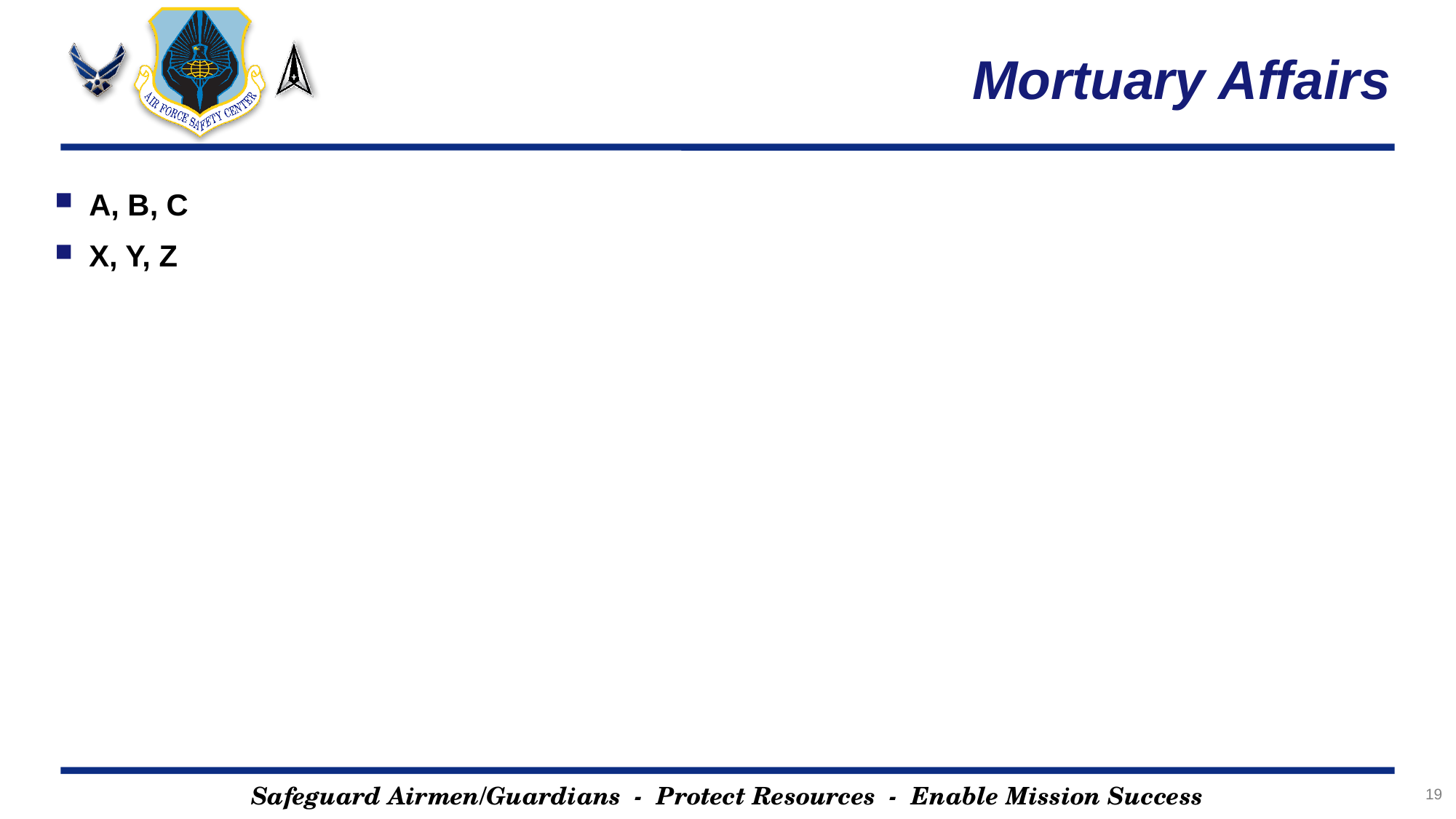

# Mortuary Affairs
A, B, C
X, Y, Z

19